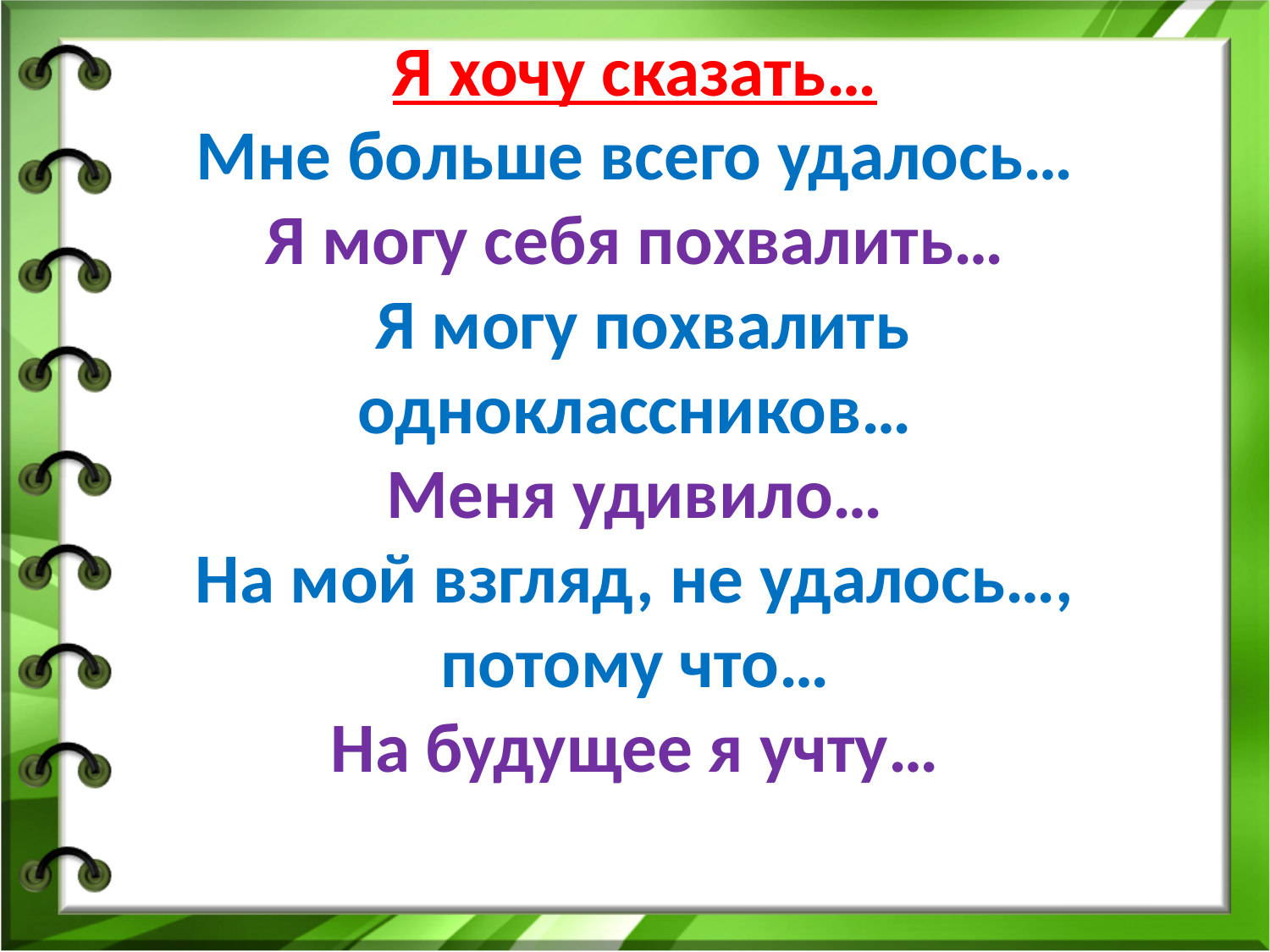

# Я хочу сказать… Мне больше всего удалось… Я могу себя похвалить… Я могу похвалить одноклассников… Меня удивило… На мой взгляд, не удалось…, потому что… На будущее я учту…